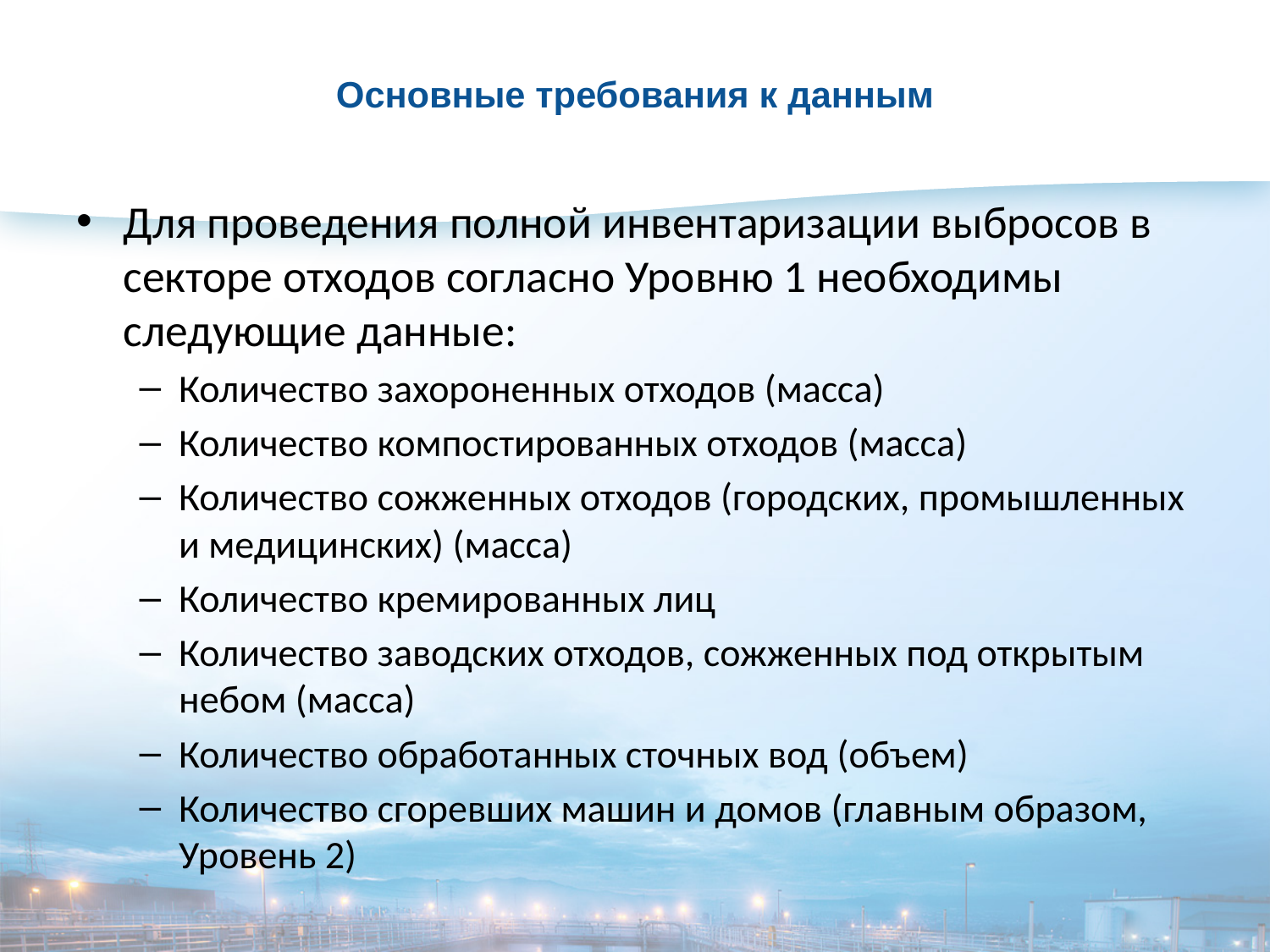

# Основные требования к данным
Для проведения полной инвентаризации выбросов в секторе отходов согласно Уровню 1 необходимы следующие данные:
Количество захороненных отходов (масса)
Количество компостированных отходов (масса)
Количество сожженных отходов (городских, промышленных и медицинских) (масса)
Количество кремированных лиц
Количество заводских отходов, сожженных под открытым небом (масса)
Количество обработанных сточных вод (объем)
Количество сгоревших машин и домов (главным образом, Уровень 2)